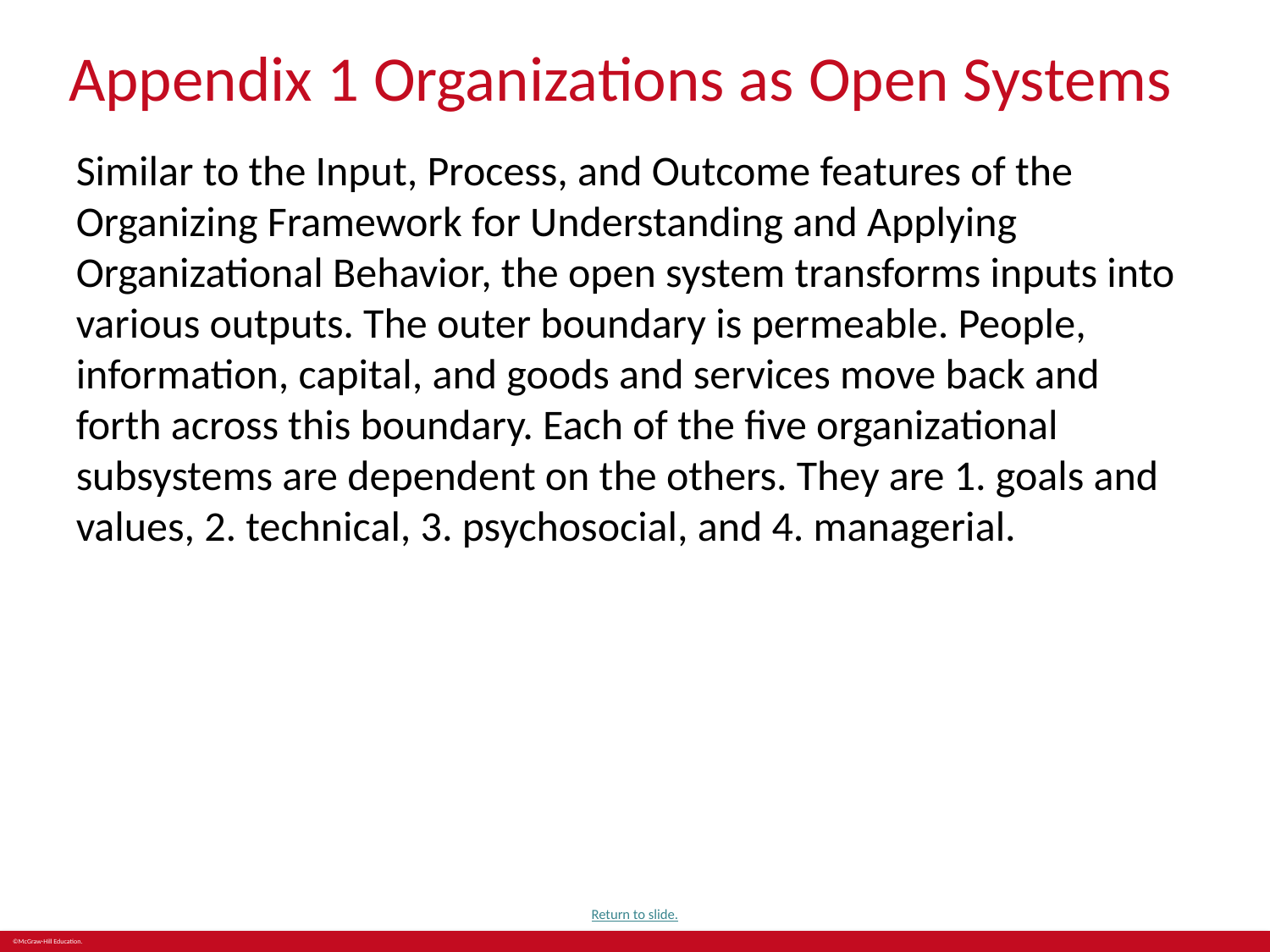

# Appendix 1 Organizations as Open Systems
Similar to the Input, Process, and Outcome features of the Organizing Framework for Understanding and Applying Organizational Behavior, the open system transforms inputs into various outputs. The outer boundary is permeable. People, information, capital, and goods and services move back and forth across this boundary. Each of the five organizational subsystems are dependent on the others. They are 1. goals and values, 2. technical, 3. psychosocial, and 4. managerial.
Return to slide.